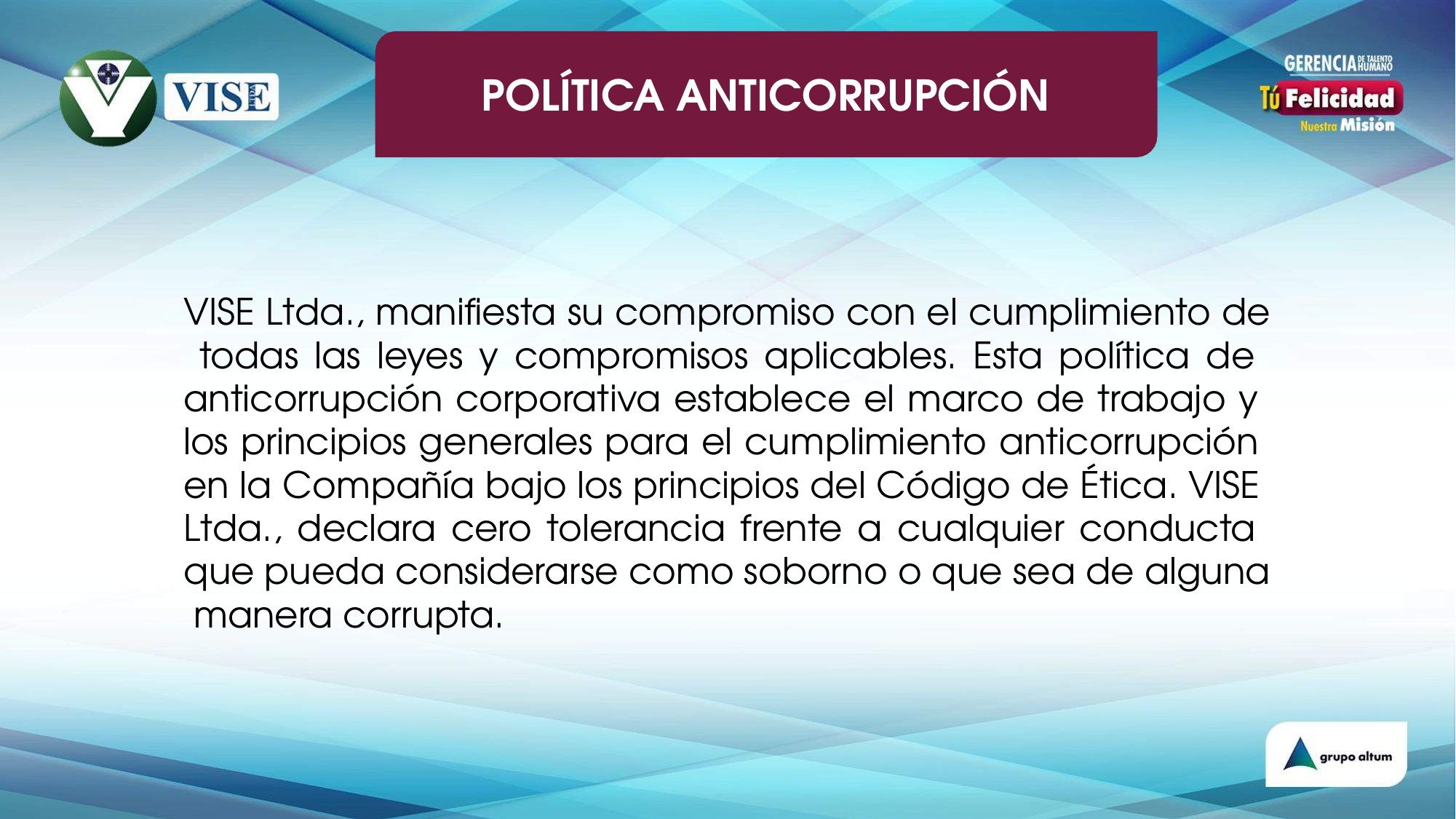

# POLÍTICA ANTICORRUPCIÓN
VISE Ltda., manifiesta su compromiso con el cumplimiento de  todas las leyes y compromisos aplicables. Esta política de  anticorrupción corporativa establece el marco de trabajo y  los principios generales para el cumplimiento anticorrupción  en la Compañía bajo los principios del Código de Ética. VISE  Ltda., declara cero tolerancia frente a cualquier conducta  que pueda considerarse como soborno o que sea de alguna  manera corrupta.